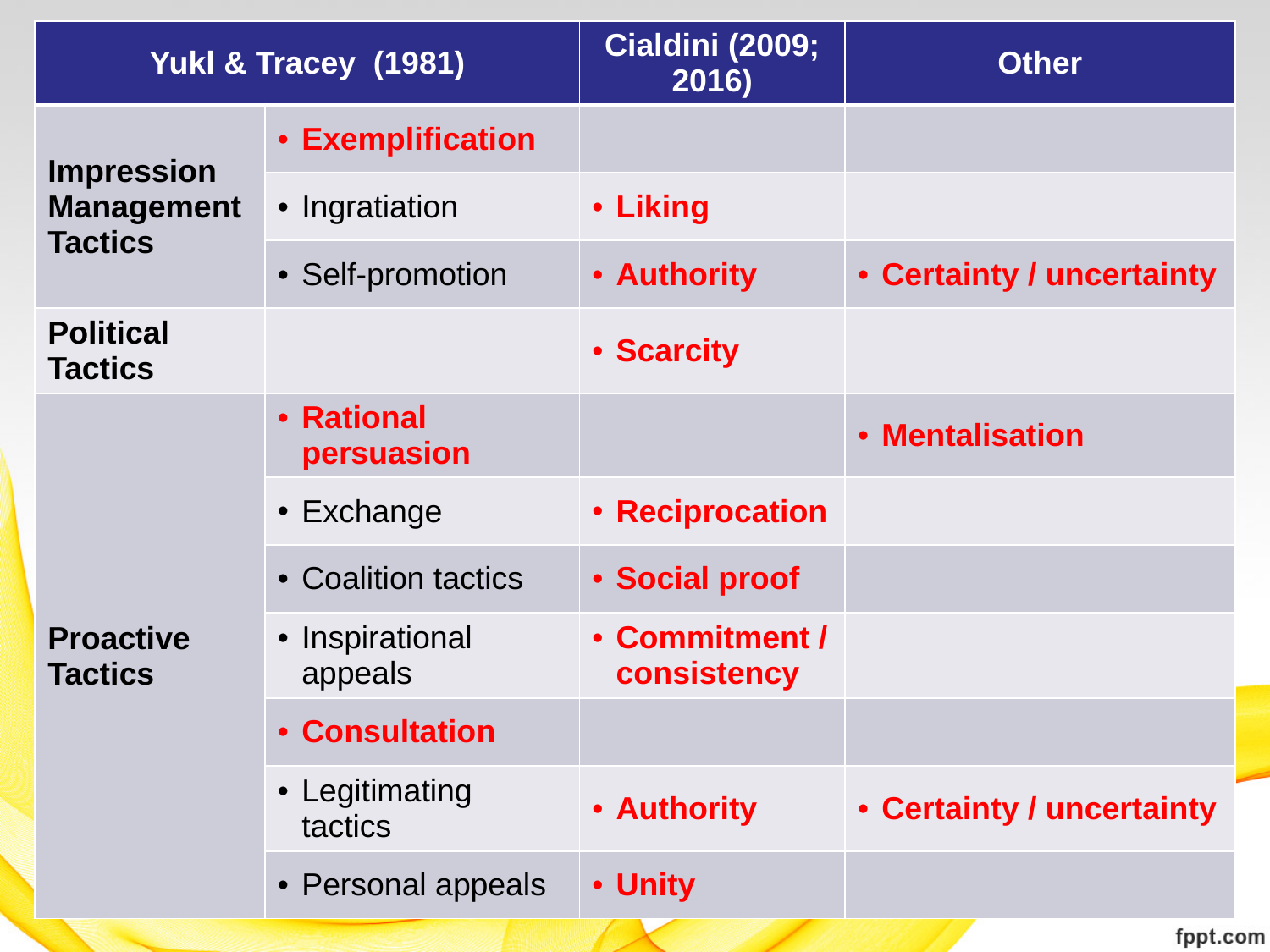

| Yukl & Tracey (1981) |  | Cialdini (2009; 2016) | Other |
| --- | --- | --- | --- |
| Impression Management Tactics | Exemplification |  |  |
|  | Ingratiation | Liking |  |
|  | Self-promotion | Authority | Certainty / uncertainty |
| Political Tactics |  | Scarcity |  |
| Proactive Tactics | Rational persuasion |  | Mentalisation |
|  | Exchange | Reciprocation |  |
|  | Coalition tactics | Social proof |  |
|  | Inspirational appeals | Commitment / consistency |  |
|  | Consultation |  |  |
|  | Legitimating tactics | Authority | Certainty / uncertainty |
|  | Personal appeals | Unity |  |